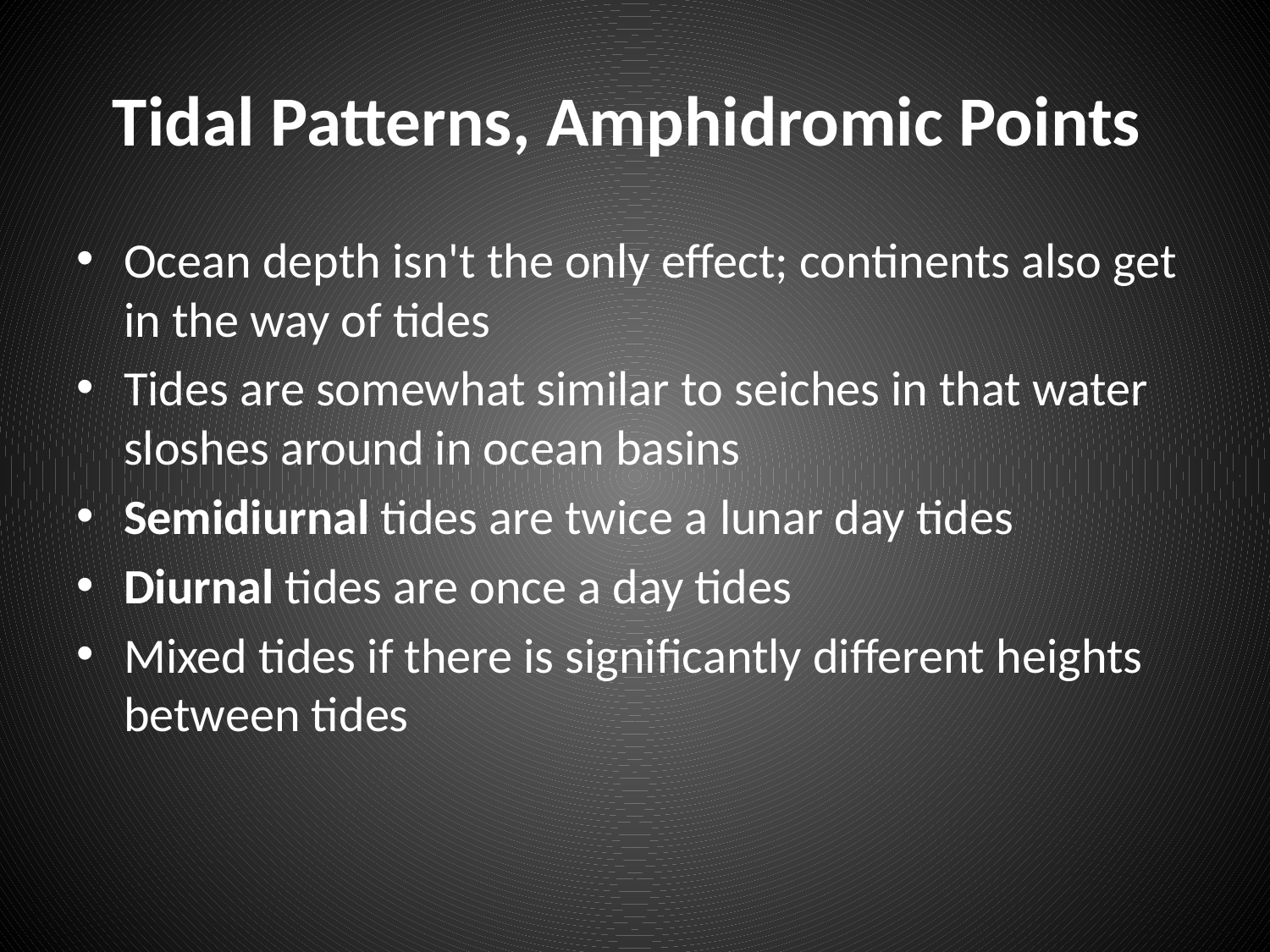

# Tidal Patterns, Amphidromic Points
Ocean depth isn't the only effect; continents also get in the way of tides
Tides are somewhat similar to seiches in that water sloshes around in ocean basins
Semidiurnal tides are twice a lunar day tides
Diurnal tides are once a day tides
Mixed tides if there is significantly different heights between tides